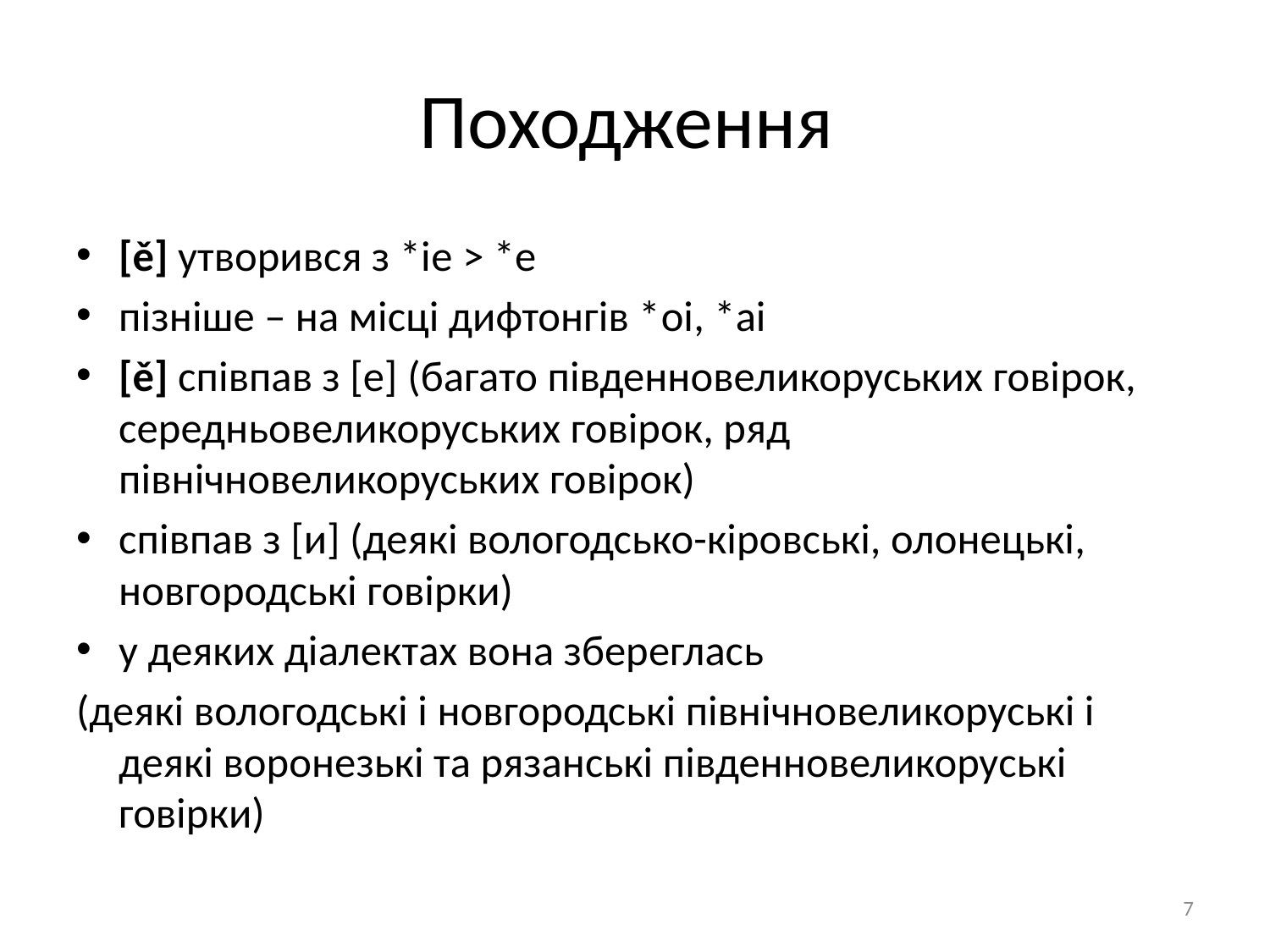

# Походження
[ě] утворився з *іe > *е
пізніше – на місці дифтонгів *oi, *ai
[ě] співпав з [е] (багато південновеликоруських говірок, середньовеликоруських говірок, ряд північновеликоруських говірок)
співпав з [и] (деякі вологодсько-кіровські, олонецькі, новгородські говірки)
у деяких діалектах вона збереглась
(деякі вологодські і новгородські північновеликоруські і деякі воронезькі та рязанські південновеликоруські говірки)
7